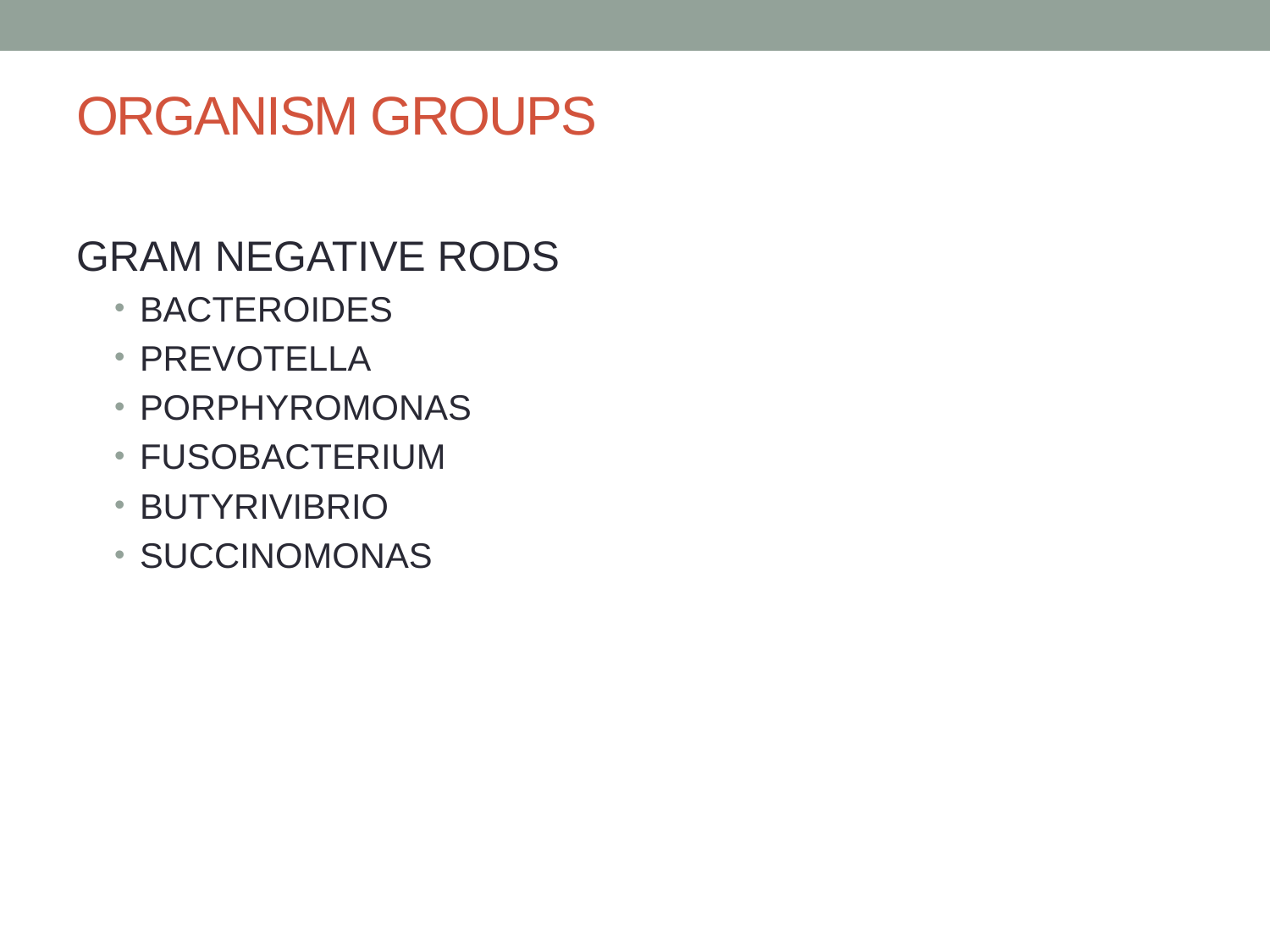

# ORGANISM GROUPS
GRAM NEGATIVE RODS
BACTEROIDES
PREVOTELLA
PORPHYROMONAS
FUSOBACTERIUM
BUTYRIVIBRIO
SUCCINOMONAS